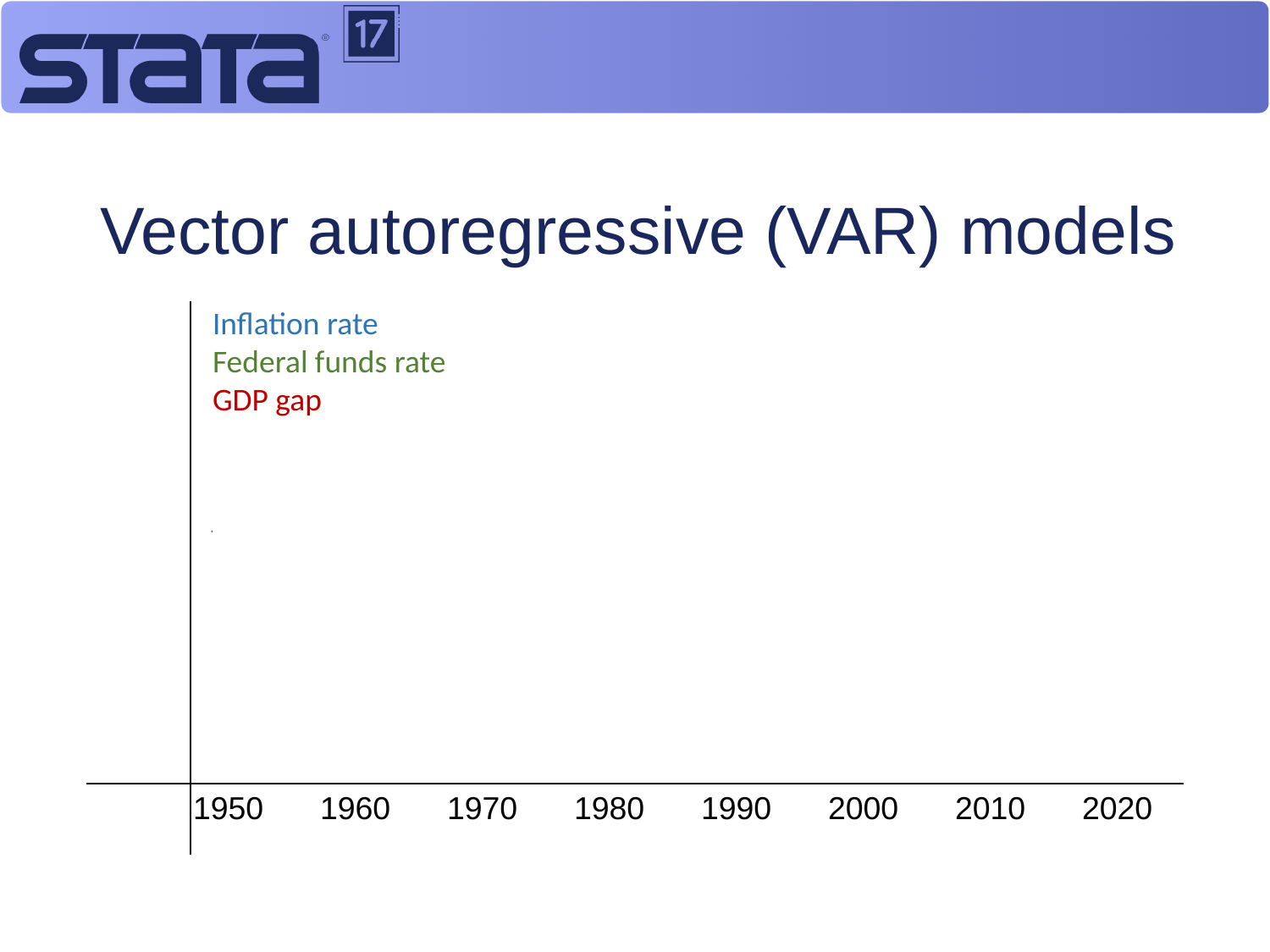

# Vector autoregressive (VAR) models

Inflation rate
Federal funds rate
GDP gap

1950	1960	1970	1980	1990	2000	2010	2020